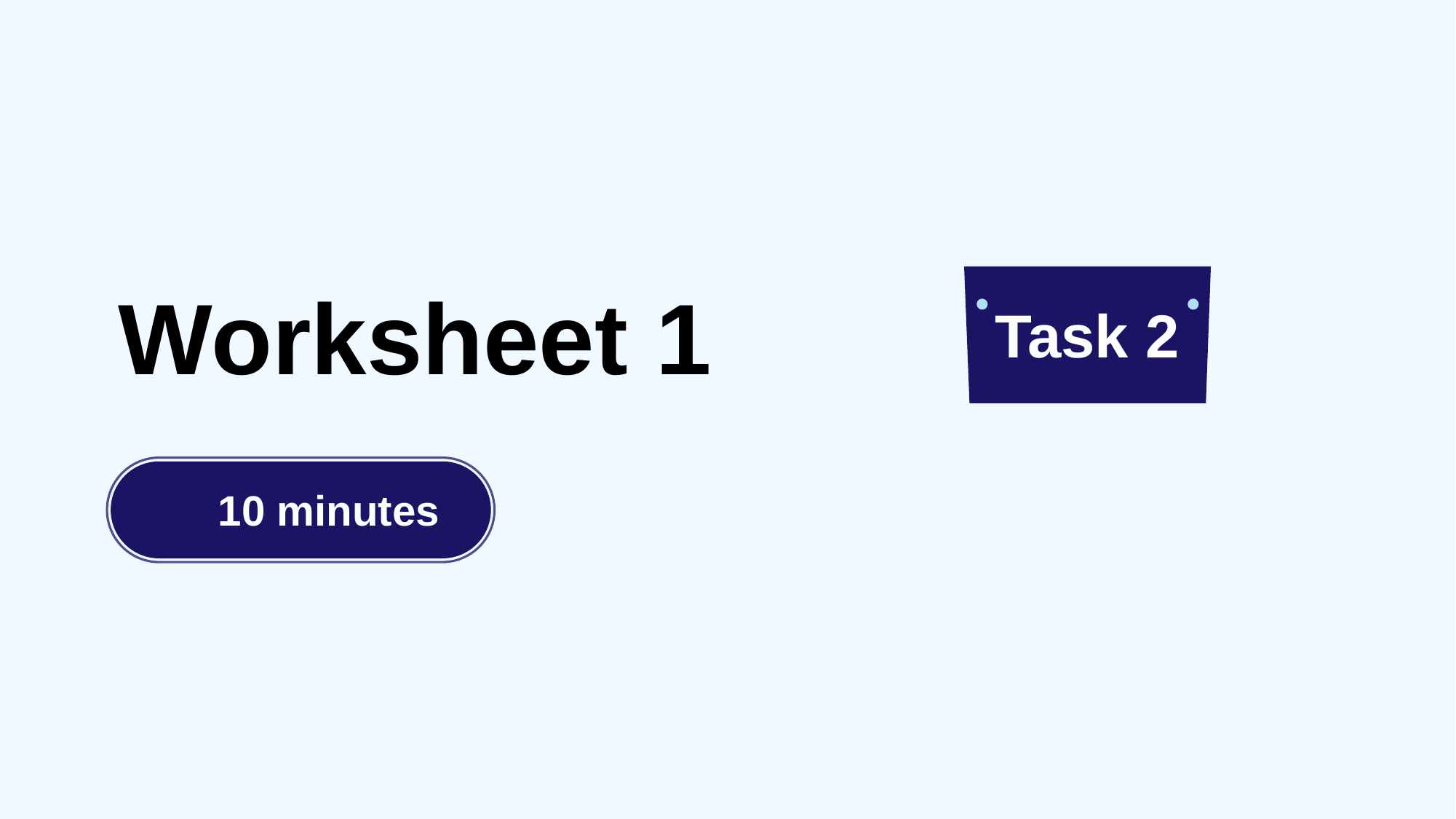

# Worksheet 1
Task 2
10 minutes